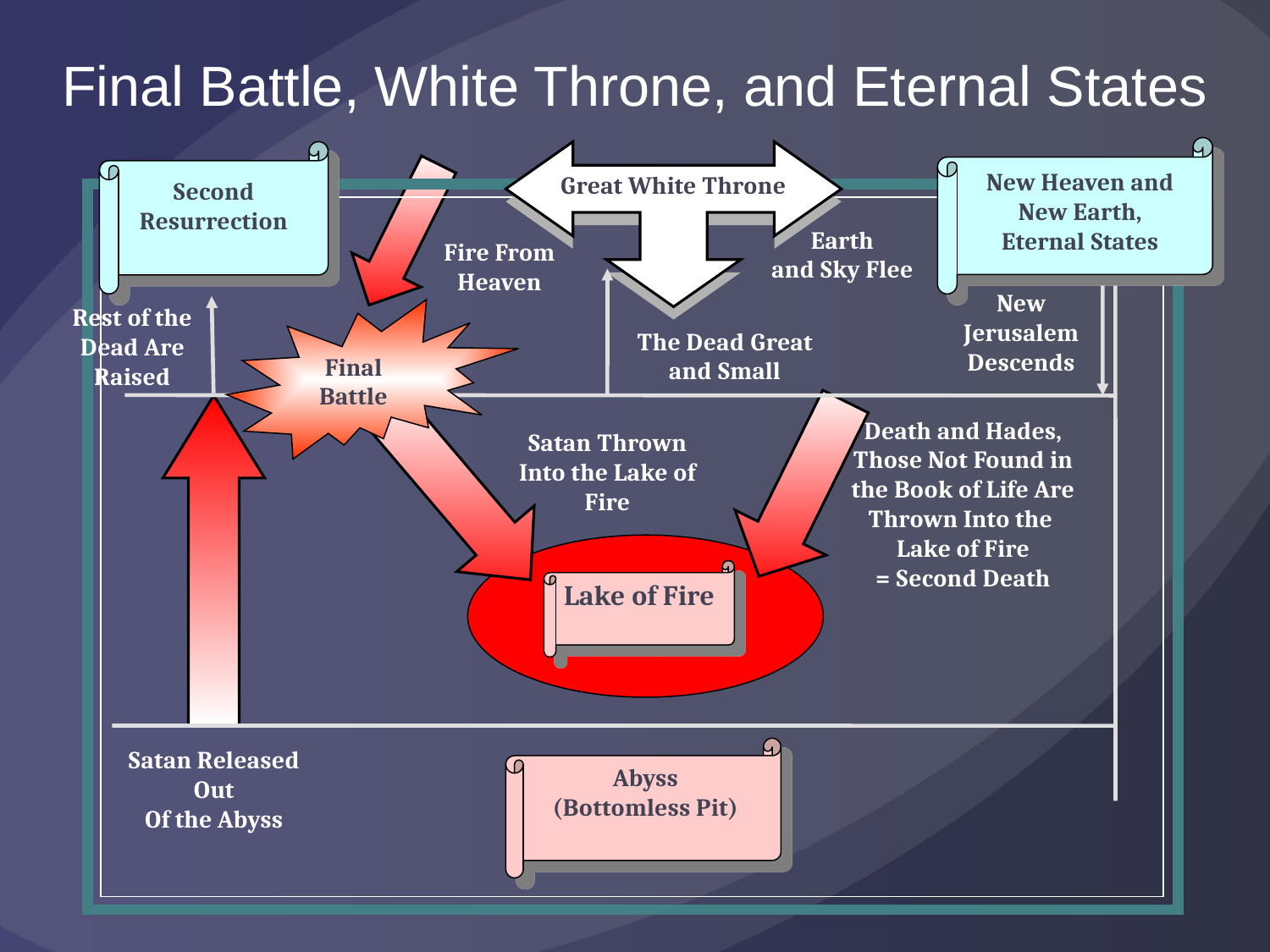

# Final Battle, White Throne, and Eternal States

New Heaven and New Earth,
Eternal States

Second
Resurrection

Great White Throne

Earth
and Sky Flee
Fire From Heaven

New Jerusalem Descends

Rest of the Dead Are Raised

Final Battle
The Dead Great and Small

Death and Hades, Those Not Found in the Book of Life Are Thrown Into the
Lake of Fire
= Second Death
Satan Thrown Into the Lake of Fire

Lake of Fire

Satan Released Out
Of the Abyss

Abyss
(Bottomless Pit)